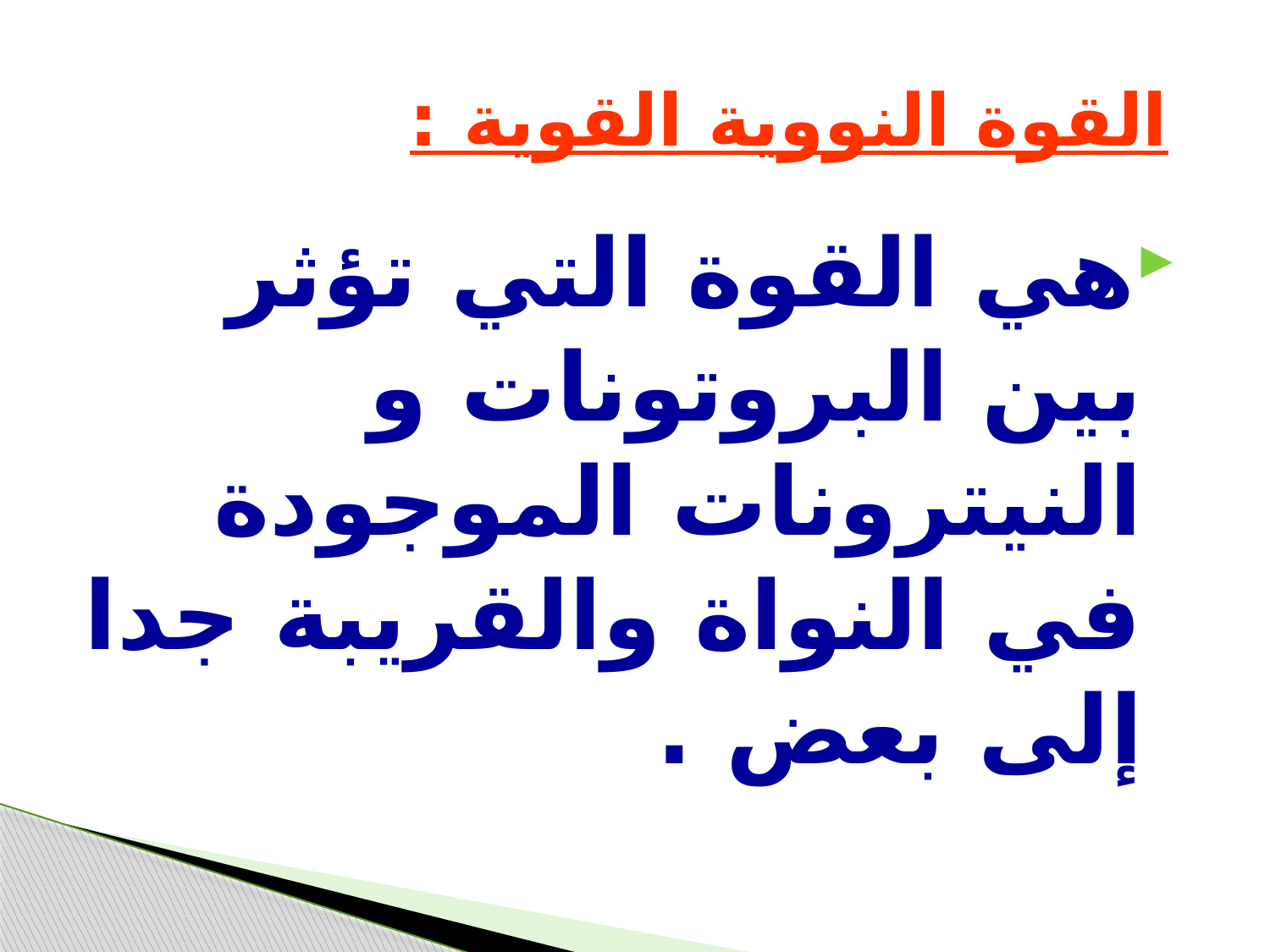

# القوة النووية القوية :
هي القوة التي تؤثر بين البروتونات و النيترونات الموجودة في النواة والقريبة جدا إلى بعض .